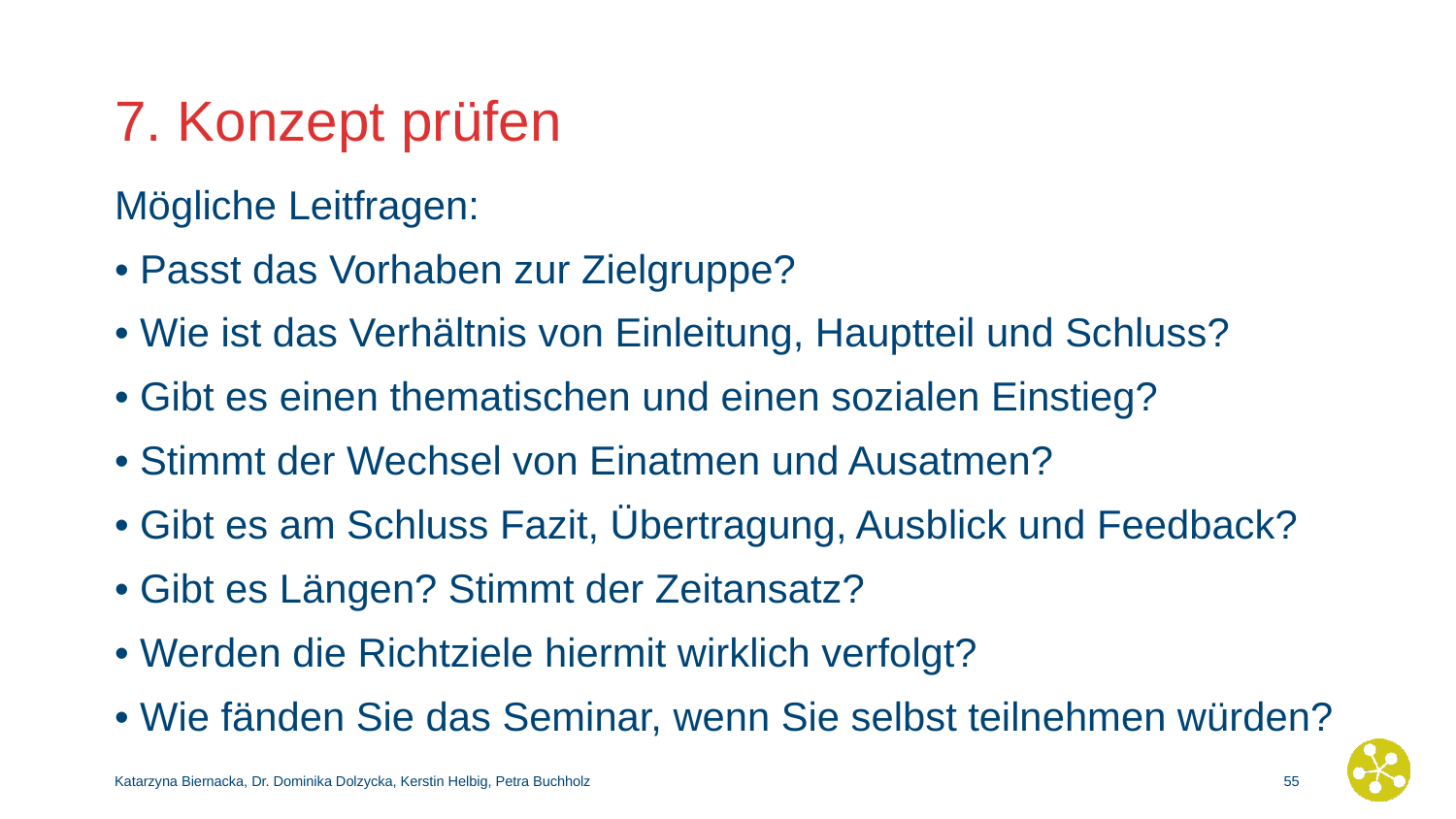

# 7. Konzept prüfen
Mögliche Leitfragen:
• Passt das Vorhaben zur Zielgruppe?
• Wie ist das Verhältnis von Einleitung, Hauptteil und Schluss?
• Gibt es einen thematischen und einen sozialen Einstieg?
• Stimmt der Wechsel von Einatmen und Ausatmen?
• Gibt es am Schluss Fazit, Übertragung, Ausblick und Feedback?
• Gibt es Längen? Stimmt der Zeitansatz?
• Werden die Richtziele hiermit wirklich verfolgt?
• Wie fänden Sie das Seminar, wenn Sie selbst teilnehmen würden?
Katarzyna Biernacka, Dr. Dominika Dolzycka, Kerstin Helbig, Petra Buchholz
55